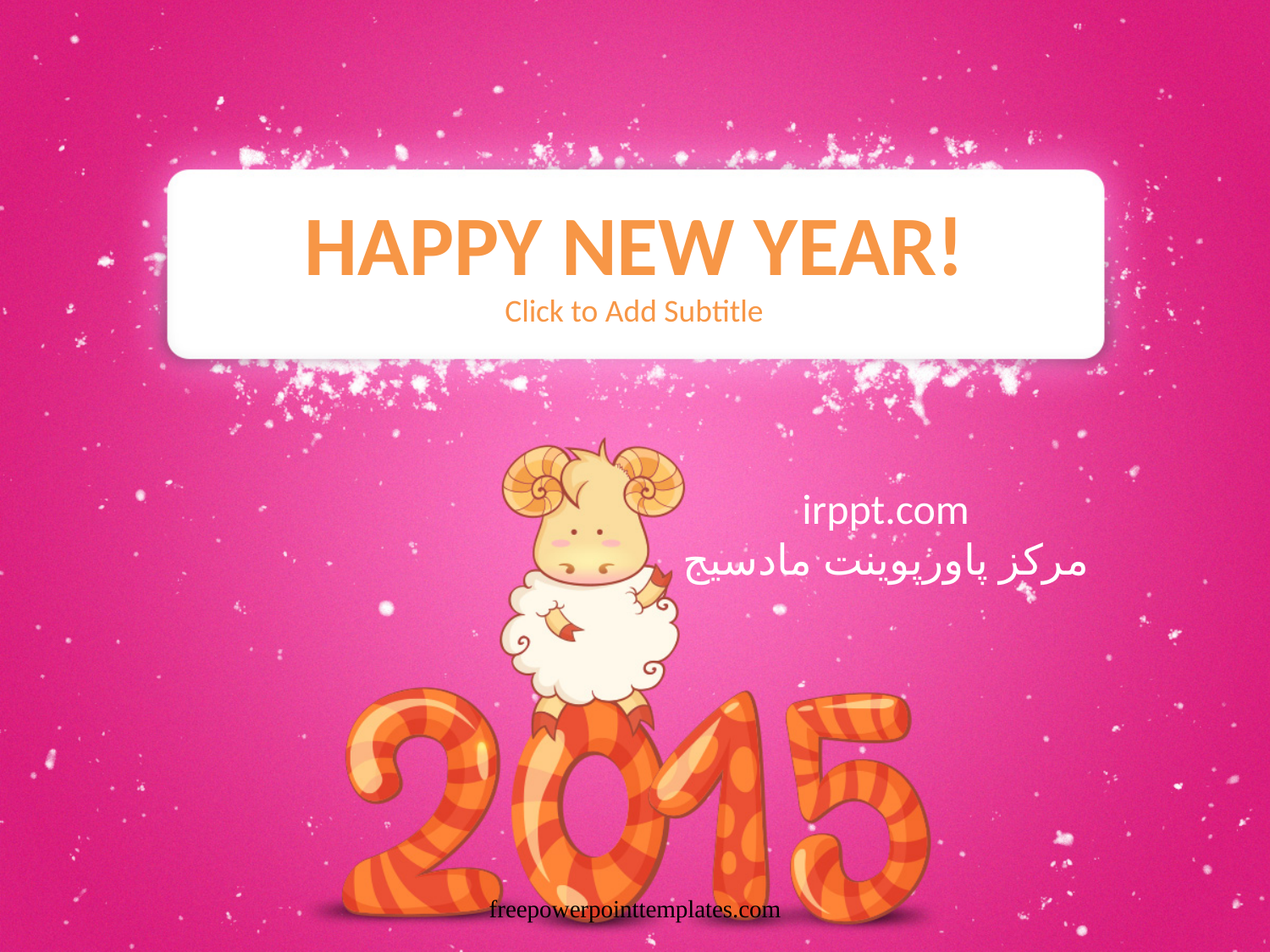

# HAPPY NEW YEAR!
Click to Add Subtitle
irppt.com
مرکز پاورپوینت مادسیج
freepowerpointtemplates.com